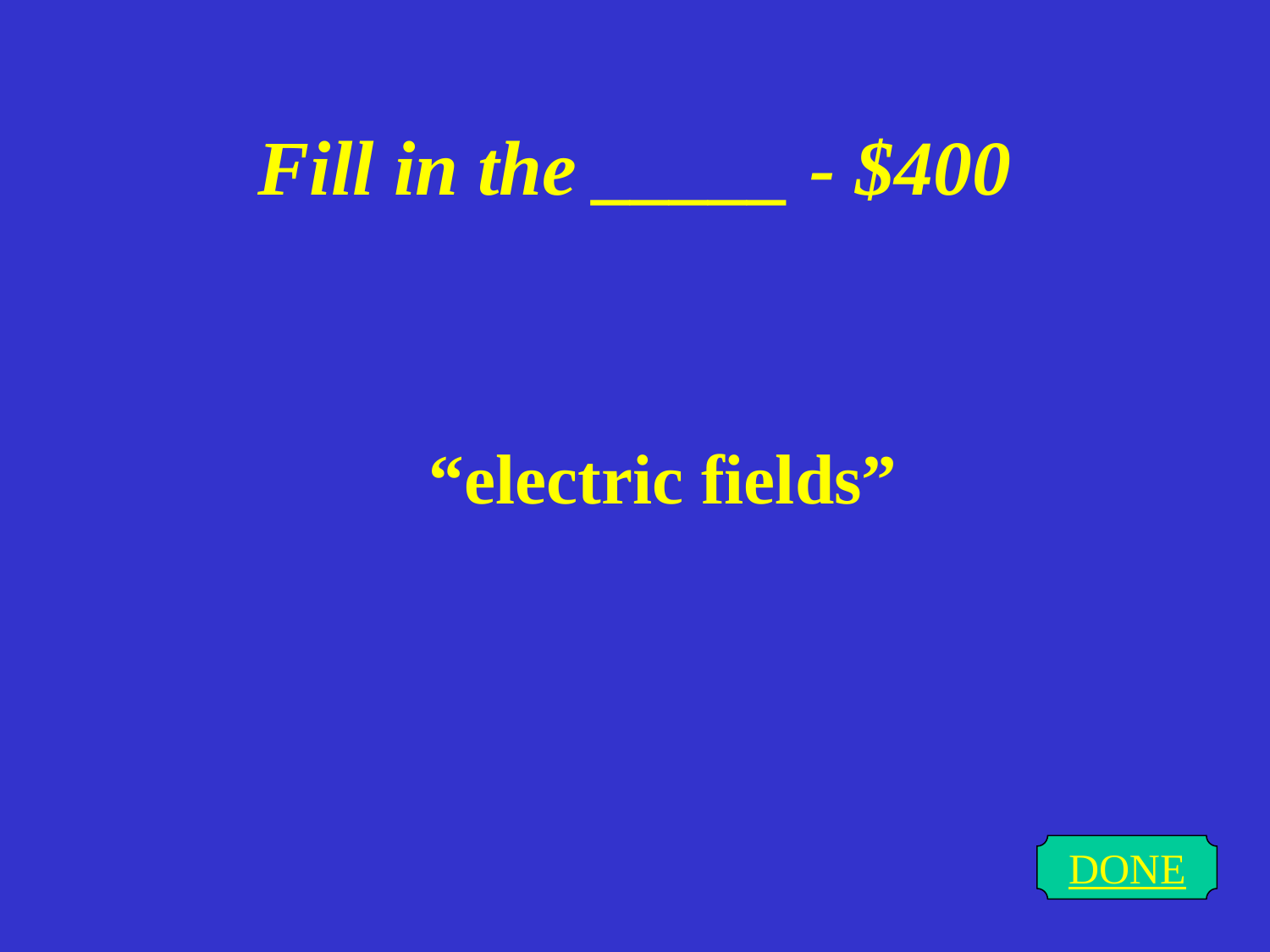

# Fill in the _____ - $400
“electric fields”

DONE